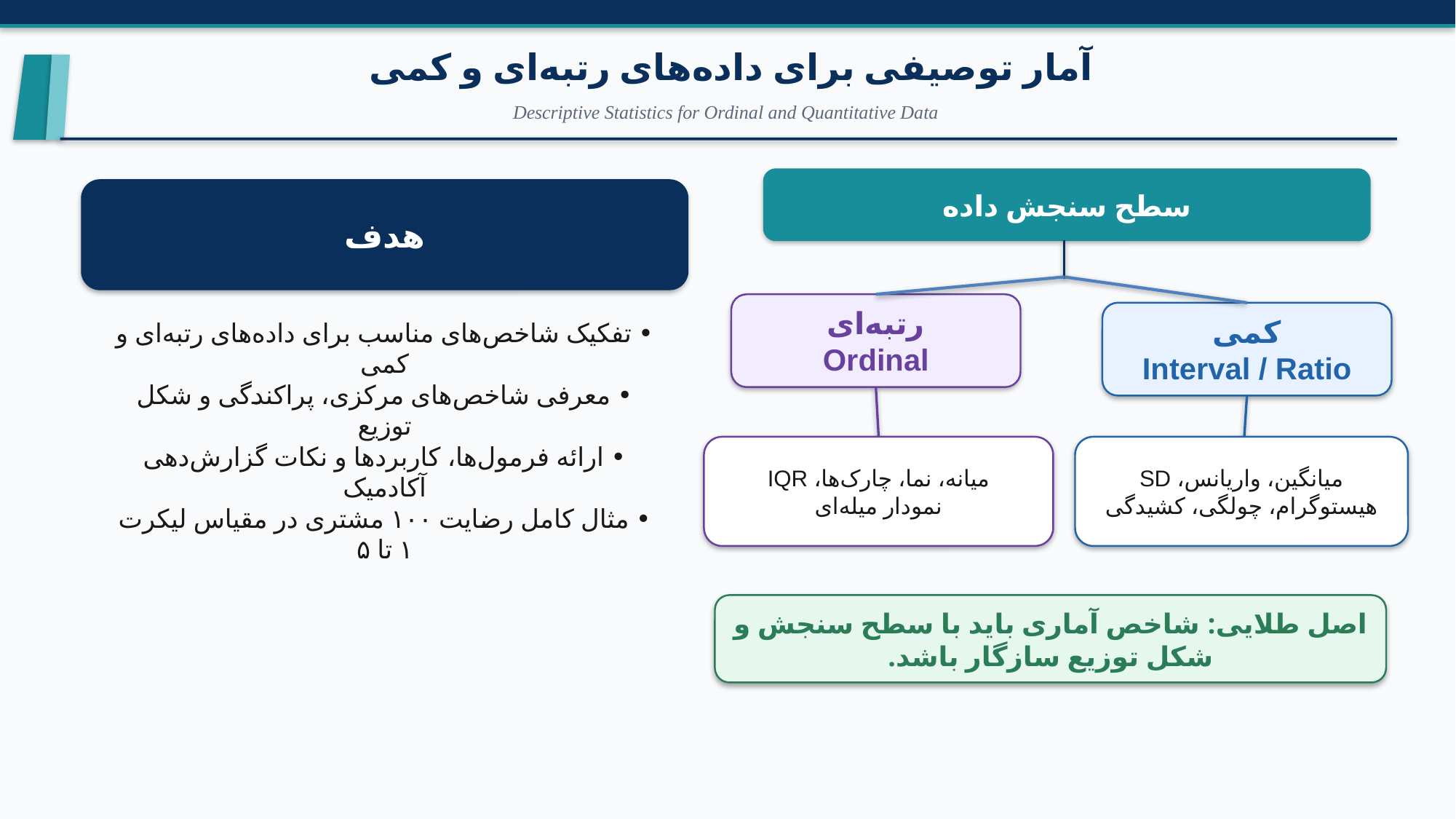

آمار توصیفی برای داده‌های رتبه‌ای و کمی

Descriptive Statistics for Ordinal and Quantitative Data

سطح سنجش داده
هدف
رتبه‌ای
Ordinal
کمی
Interval / Ratio
• تفکیک شاخص‌های مناسب برای داده‌های رتبه‌ای و کمی
• معرفی شاخص‌های مرکزی، پراکندگی و شکل توزیع
• ارائه فرمول‌ها، کاربردها و نکات گزارش‌دهی آکادمیک
• مثال کامل رضایت ۱۰۰ مشتری در مقیاس لیکرت ۱ تا ۵
میانه، نما، چارک‌ها، IQR
نمودار میله‌ای
میانگین، واریانس، SD
هیستوگرام، چولگی، کشیدگی
اصل طلایی: شاخص آماری باید با سطح سنجش و شکل توزیع سازگار باشد.